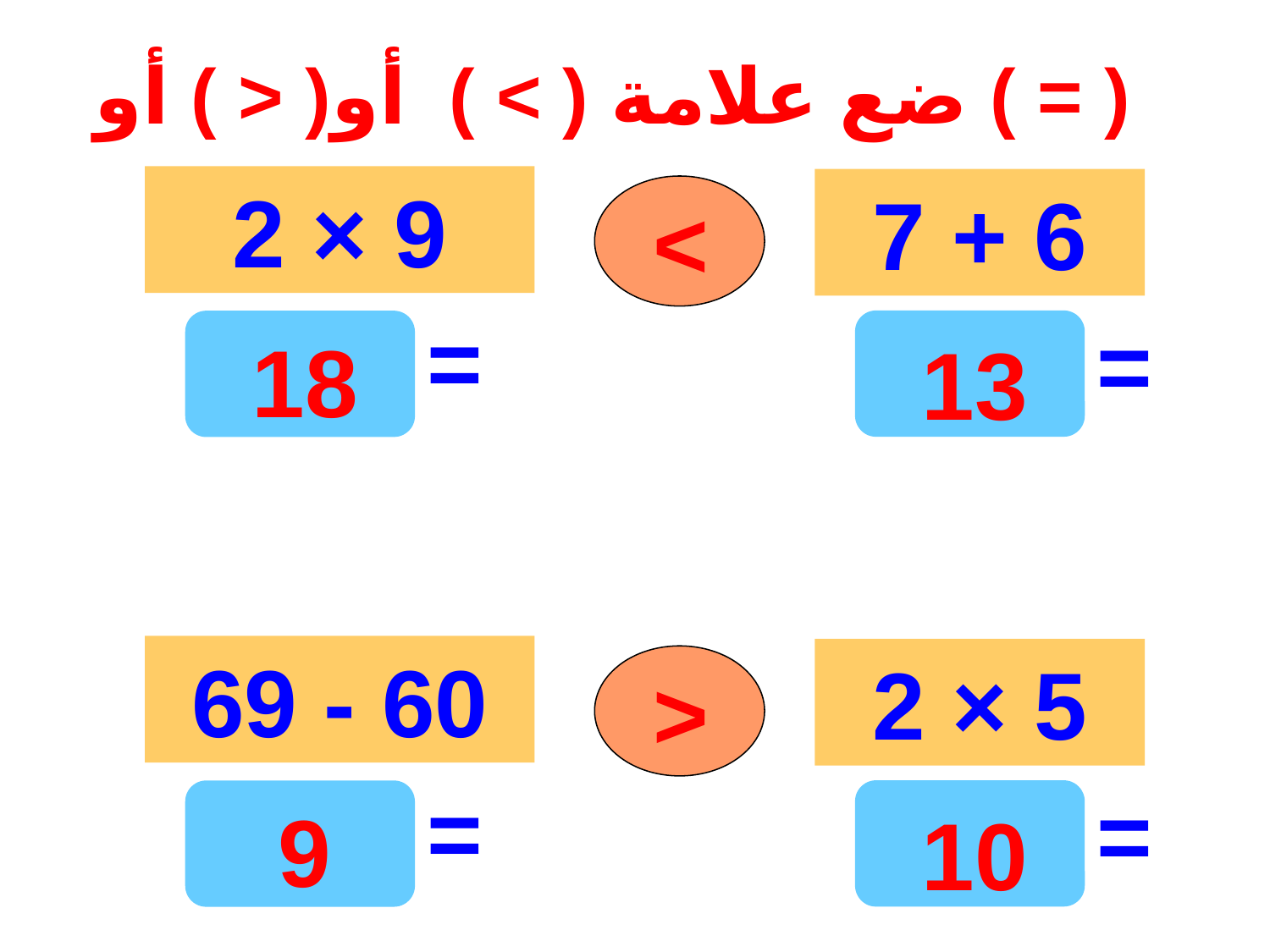

ضع علامة ( > )  أو( < ) أو ( = )
2 × 9
7 + 6

<
=
=

18
13
69 - 60
2 × 5

>
=
=

9
10